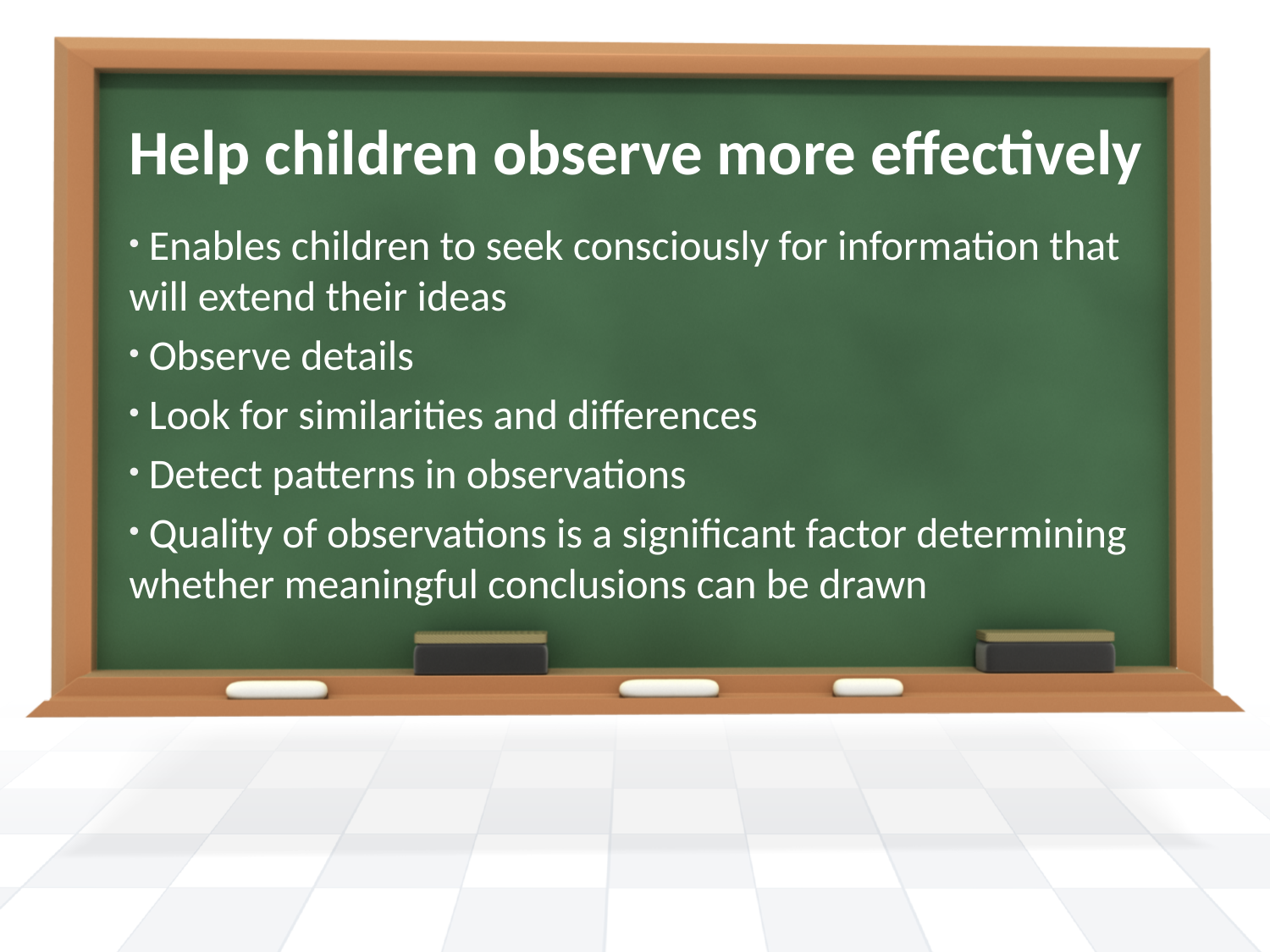

# Help children observe more effectively
 Enables children to seek consciously for information that will extend their ideas
 Observe details
 Look for similarities and differences
 Detect patterns in observations
 Quality of observations is a significant factor determining whether meaningful conclusions can be drawn